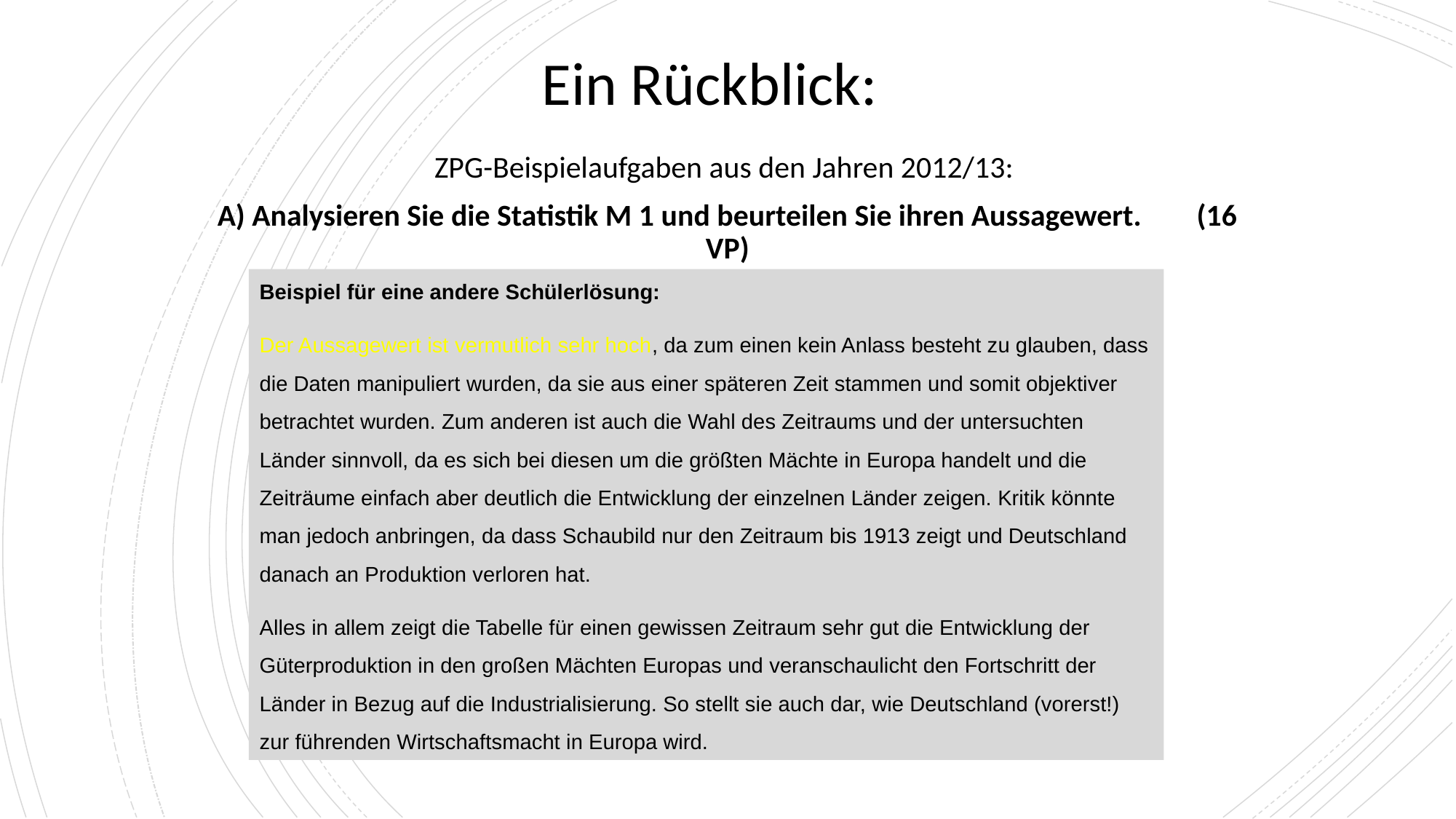

# Ein Rückblick:
ZPG-Beispielaufgaben aus den Jahren 2012/13:
A) Analysieren Sie die Statistik M 1 und beurteilen Sie ihren Aussagewert.        (16 VP)

Beispiel für eine andere Schülerlösung:
Der Aussagewert ist vermutlich sehr hoch, da zum einen kein Anlass besteht zu glauben, dass die Daten manipuliert wurden, da sie aus einer späteren Zeit stammen und somit objektiver betrachtet wurden. Zum anderen ist auch die Wahl des Zeitraums und der untersuchten Länder sinnvoll, da es sich bei diesen um die größten Mächte in Europa handelt und die Zeiträume einfach aber deutlich die Entwicklung der einzelnen Länder zeigen. Kritik könnte man jedoch anbringen, da dass Schaubild nur den Zeitraum bis 1913 zeigt und Deutschland danach an Produktion verloren hat.
Alles in allem zeigt die Tabelle für einen gewissen Zeitraum sehr gut die Entwicklung der Güterproduktion in den großen Mächten Europas und veranschaulicht den Fortschritt der Länder in Bezug auf die Industrialisierung. So stellt sie auch dar, wie Deutschland (vorerst!) zur führenden Wirtschaftsmacht in Europa wird.